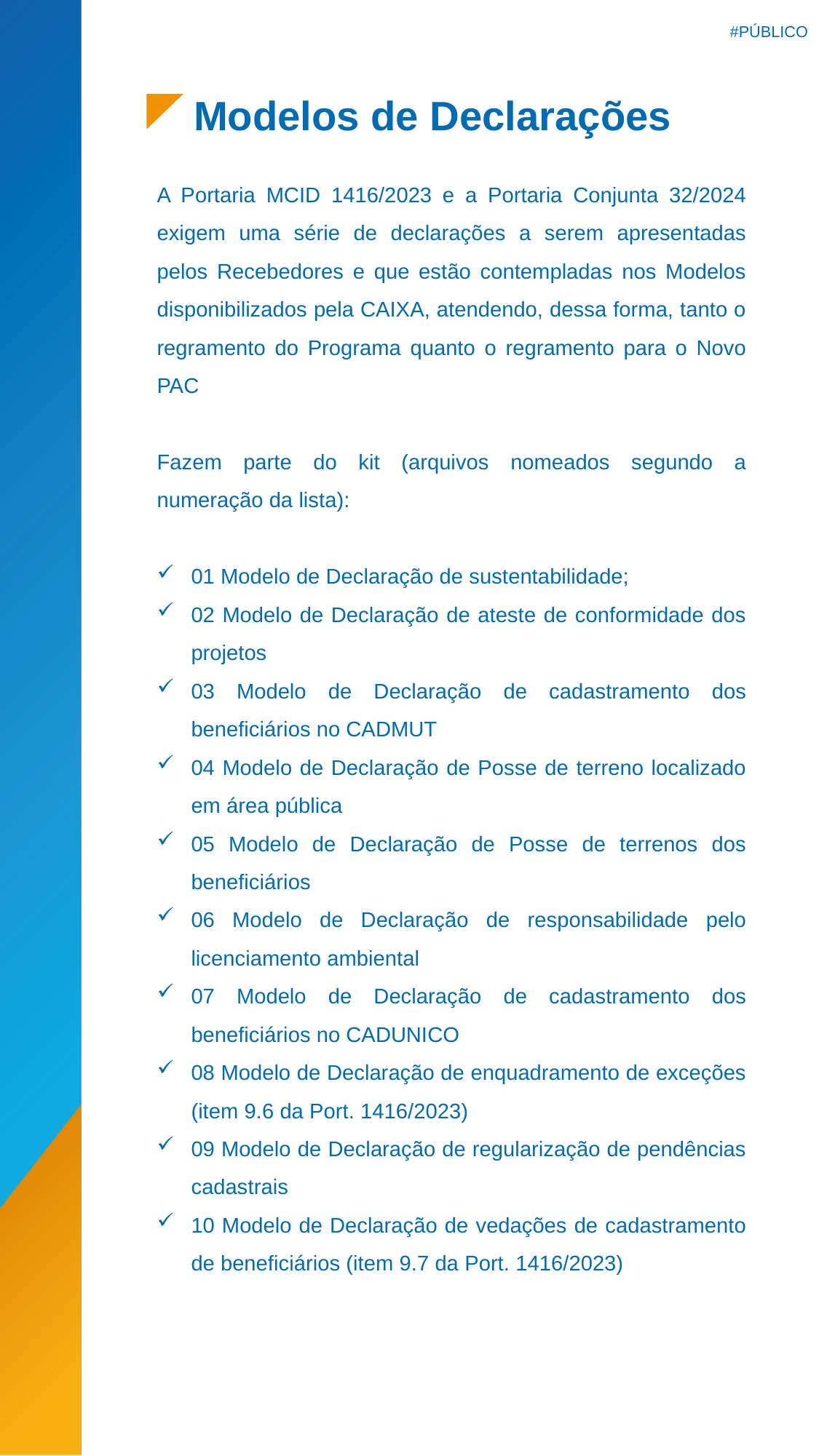

#PÚBLICO
Modelos de Declarações

A Portaria MCID 1416/2023 e a Portaria Conjunta 32/2024 exigem uma série de declarações a serem apresentadas pelos Recebedores e que estão contempladas nos Modelos disponibilizados pela CAIXA, atendendo, dessa forma, tanto o regramento do Programa quanto o regramento para o Novo PAC

Fazem parte do kit (arquivos nomeados segundo a numeração da lista):

01 Modelo de Declaração de sustentabilidade;
02 Modelo de Declaração de ateste de conformidade dos projetos
03 Modelo de Declaração de cadastramento dos beneficiários no CADMUT
04 Modelo de Declaração de Posse de terreno localizado em área pública
05 Modelo de Declaração de Posse de terrenos dos beneficiários
06 Modelo de Declaração de responsabilidade pelo licenciamento ambiental
07 Modelo de Declaração de cadastramento dos beneficiários no CADUNICO
08 Modelo de Declaração de enquadramento de exceções (item 9.6 da Port. 1416/2023)
09 Modelo de Declaração de regularização de pendências cadastrais
10 Modelo de Declaração de vedações de cadastramento de beneficiários (item 9.7 da Port. 1416/2023)